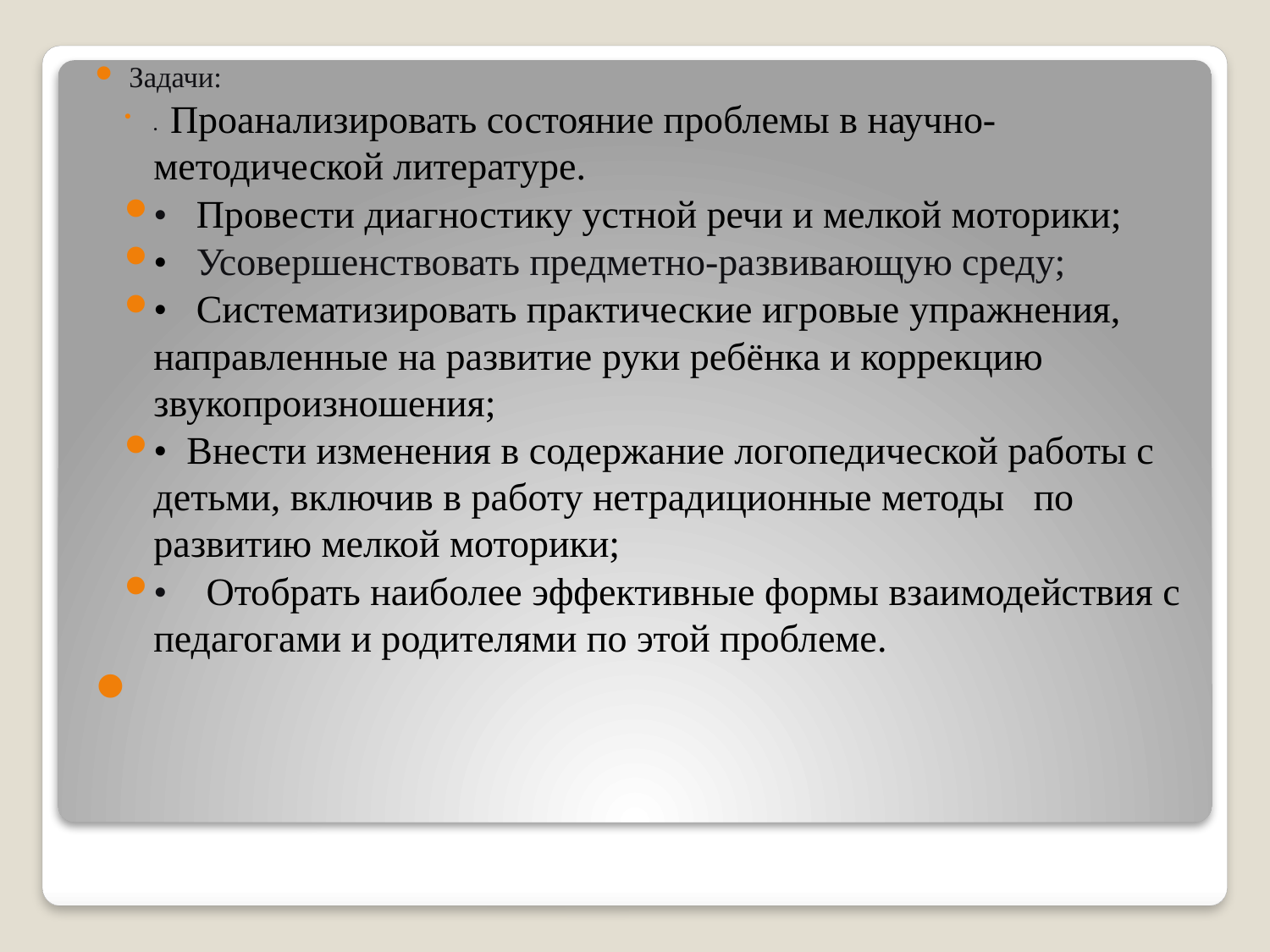

Задачи:
•  Проанализировать состояние проблемы в научно-методической литературе.
•   Провести диагностику устной речи и мелкой моторики;
•   Усовершенствовать предметно-развивающую среду;
•   Систематизировать практические игровые упражнения, направленные на развитие руки ребёнка и коррекцию звукопроизношения;
•  Внести изменения в содержание логопедической работы с детьми, включив в работу нетрадиционные методы   по развитию мелкой моторики;
•    Отобрать наиболее эффективные формы взаимодействия с педагогами и родителями по этой проблеме.